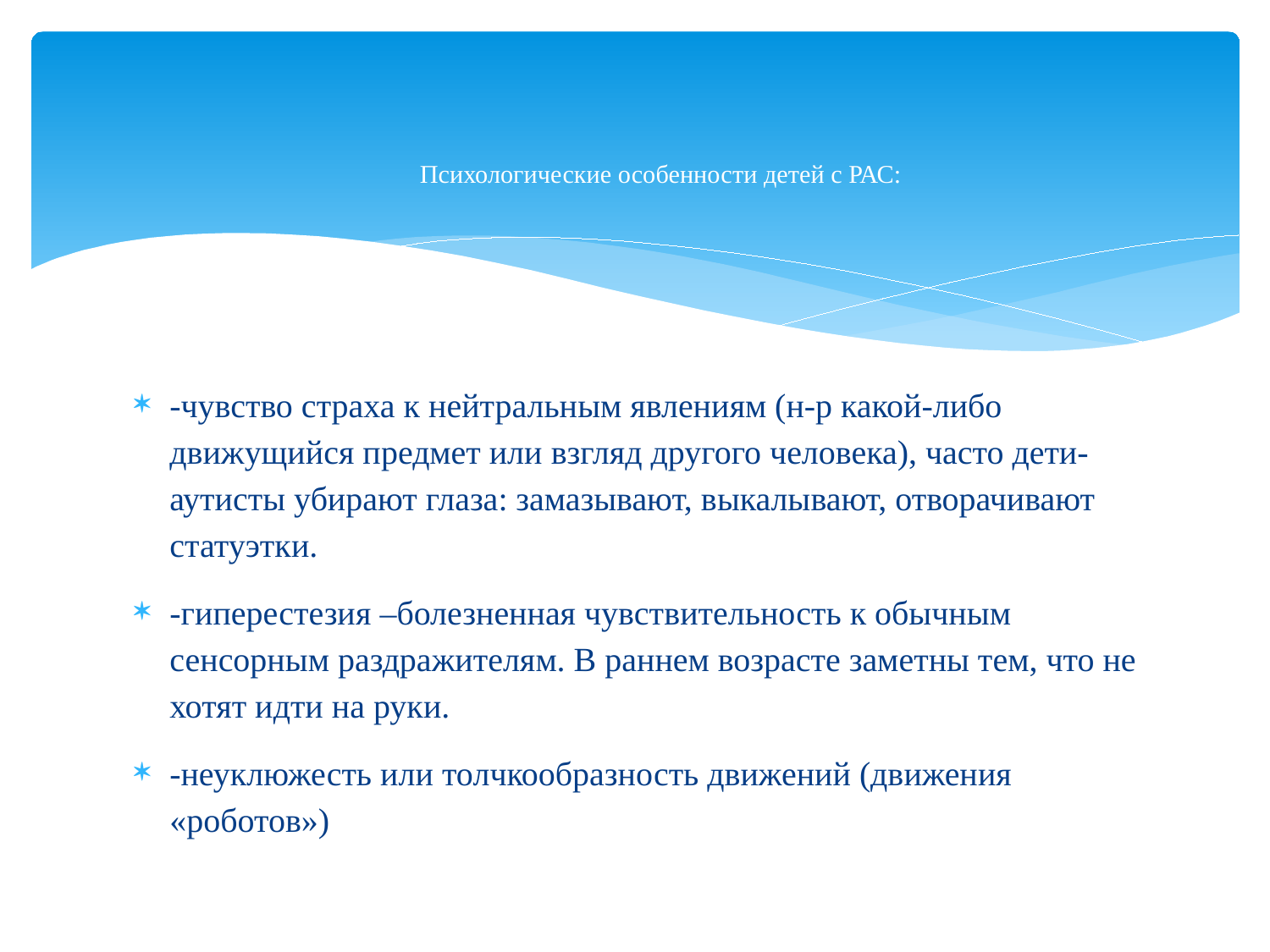

# Психологические особенности детей с РАС:
-чувство страха к нейтральным явлениям (н-р какой-либо движущийся предмет или взгляд другого человека), часто дети-аутисты убирают глаза: замазывают, выкалывают, отворачивают статуэтки.
-гиперестезия –болезненная чувствительность к обычным сенсорным раздражителям. В раннем возрасте заметны тем, что не хотят идти на руки.
-неуклюжесть или толчкообразность движений (движения «роботов»)